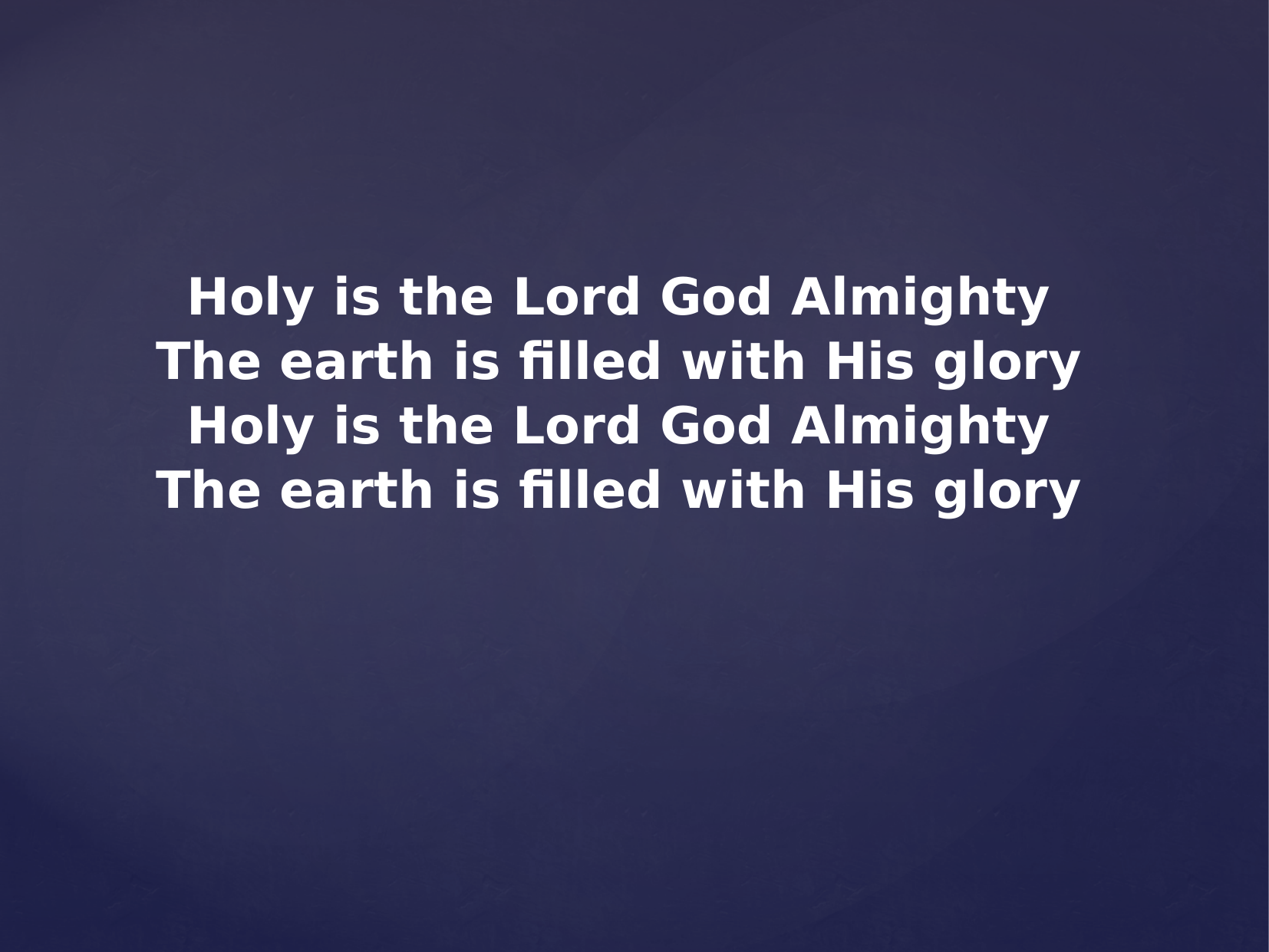

Holy is the Lord God Almighty
The earth is filled with His glory
Holy is the Lord God Almighty
The earth is filled with His glory